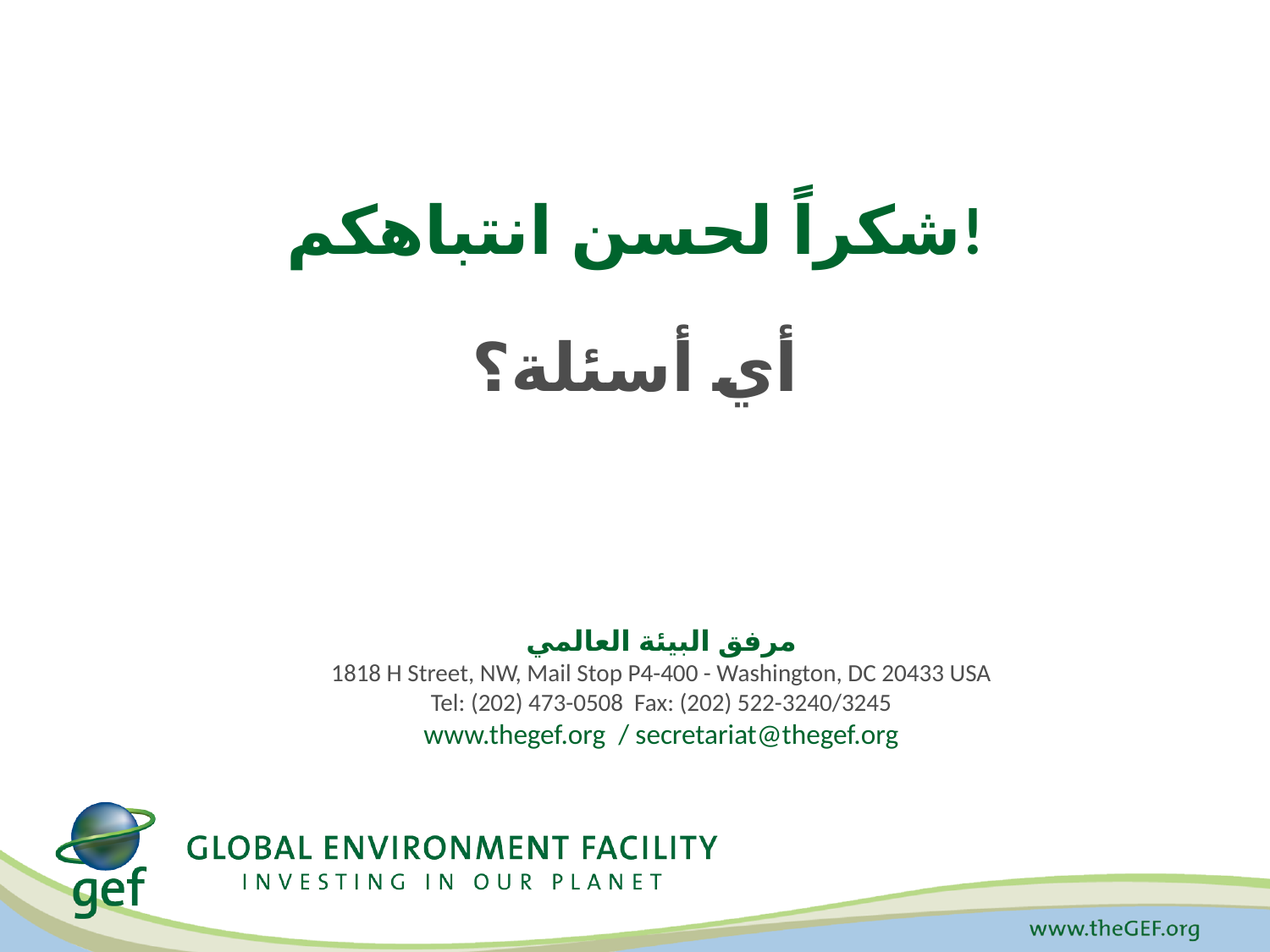

شكراً لحسن انتباهكم!
أي أسئلة؟
مرفق البيئة العالمي
1818 H Street, NW, Mail Stop P4-400 - Washington, DC 20433 USA
Tel: (202) 473-0508  Fax: (202) 522-3240/3245
www.thegef.org  / secretariat@thegef.org